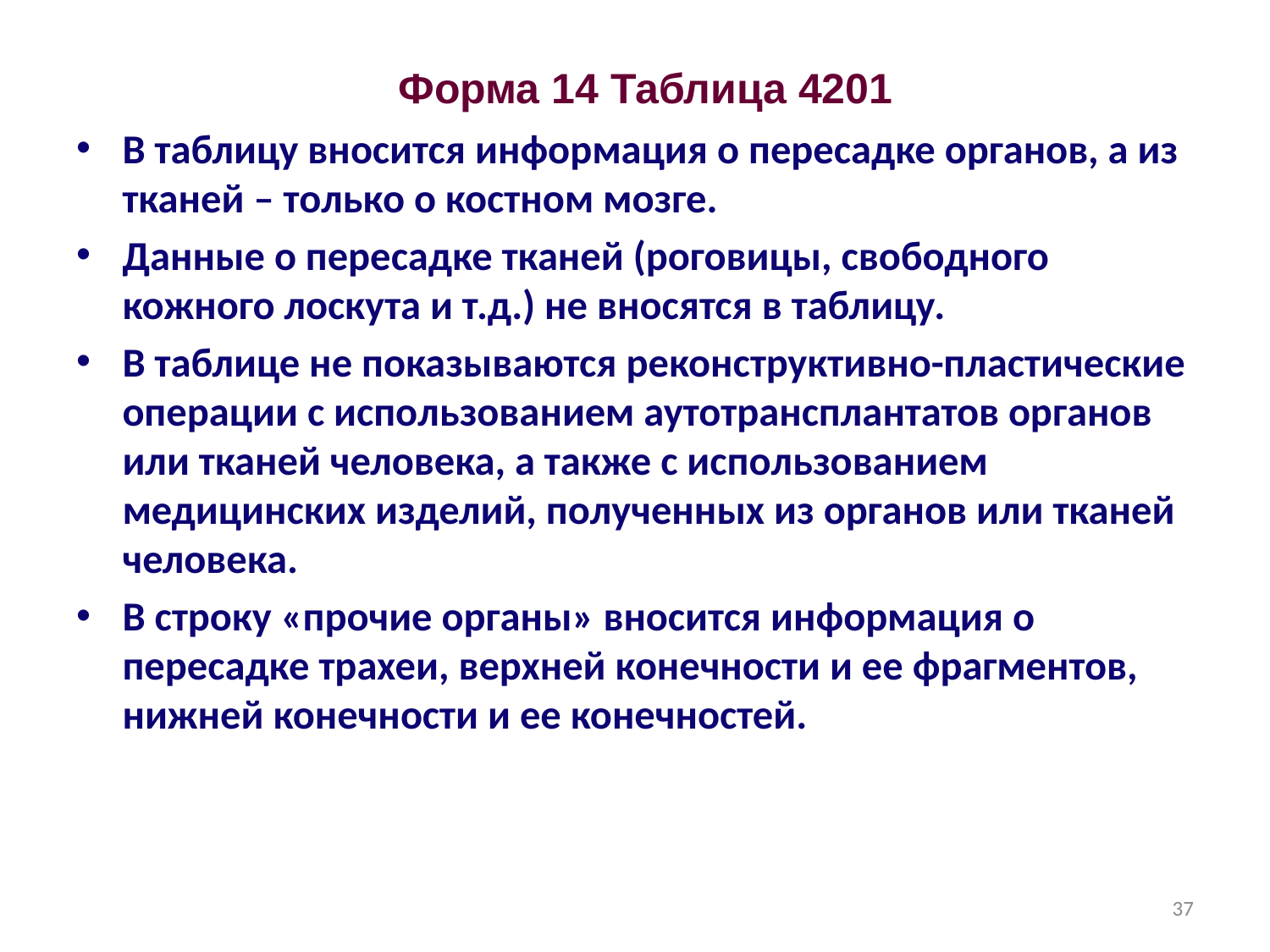

# Форма 14 Таблица 4201
В таблицу вносится информация о пересадке органов, а из тканей – только о костном мозге.
Данные о пересадке тканей (роговицы, свободного кожного лоскута и т.д.) не вносятся в таблицу.
В таблице не показываются реконструктивно-пластические операции с использованием аутотрансплантатов органов или тканей человека, а также с использованием медицинских изделий, полученных из органов или тканей человека.
В строку «прочие органы» вносится информация о пересадке трахеи, верхней конечности и ее фрагментов, нижней конечности и ее конечностей.

37